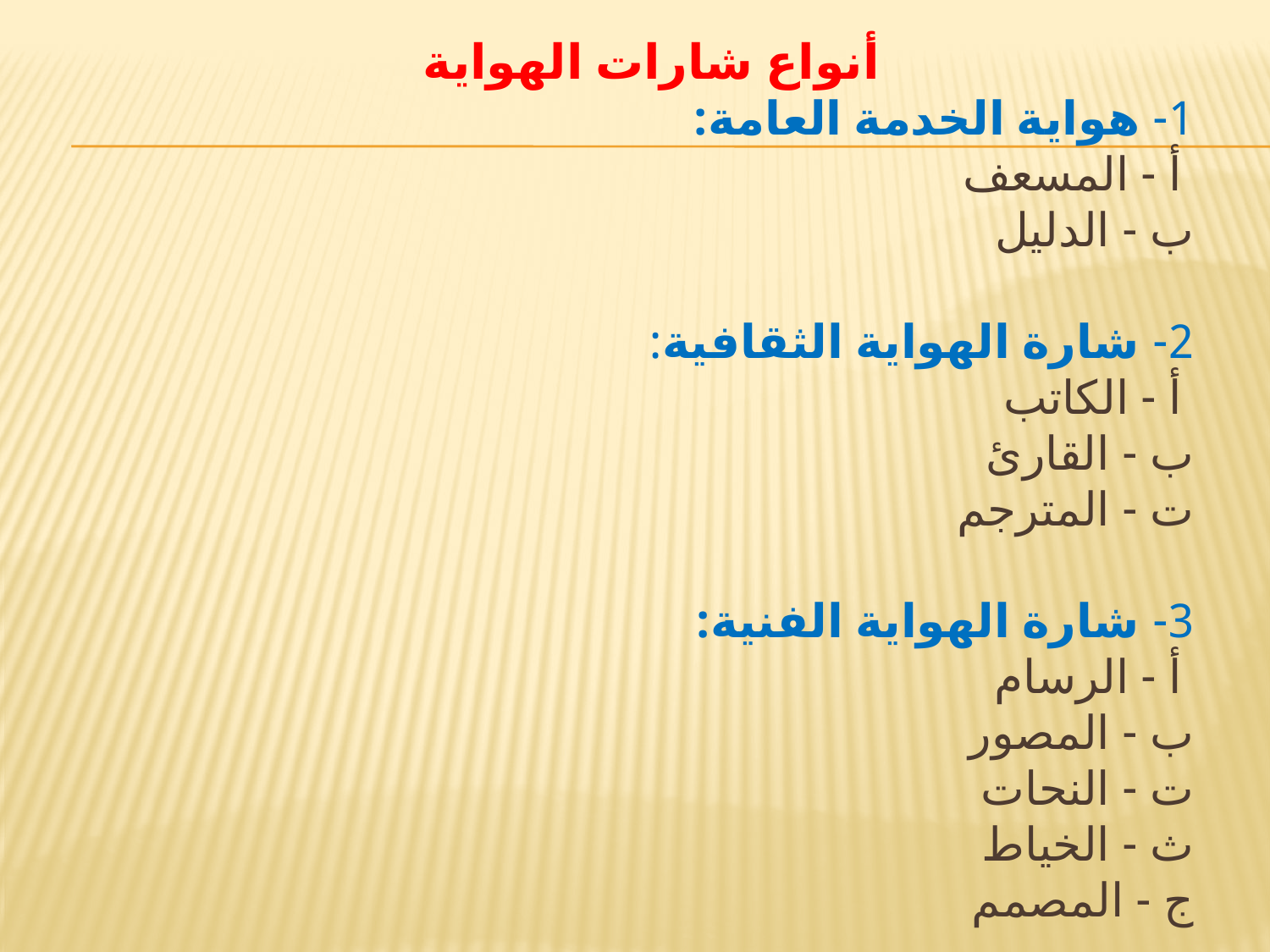

# أنواع شارات الهواية 1- هواية الخدمة العامة: أ - المسعف ب - الدليل   2- شارة الهواية الثقافية: أ - الكاتب ب - القارئ ت - المترجم   3- شارة الهواية الفنية: أ - الرسام ب - المصور ت - النحات ث - الخياط ج - المصمم